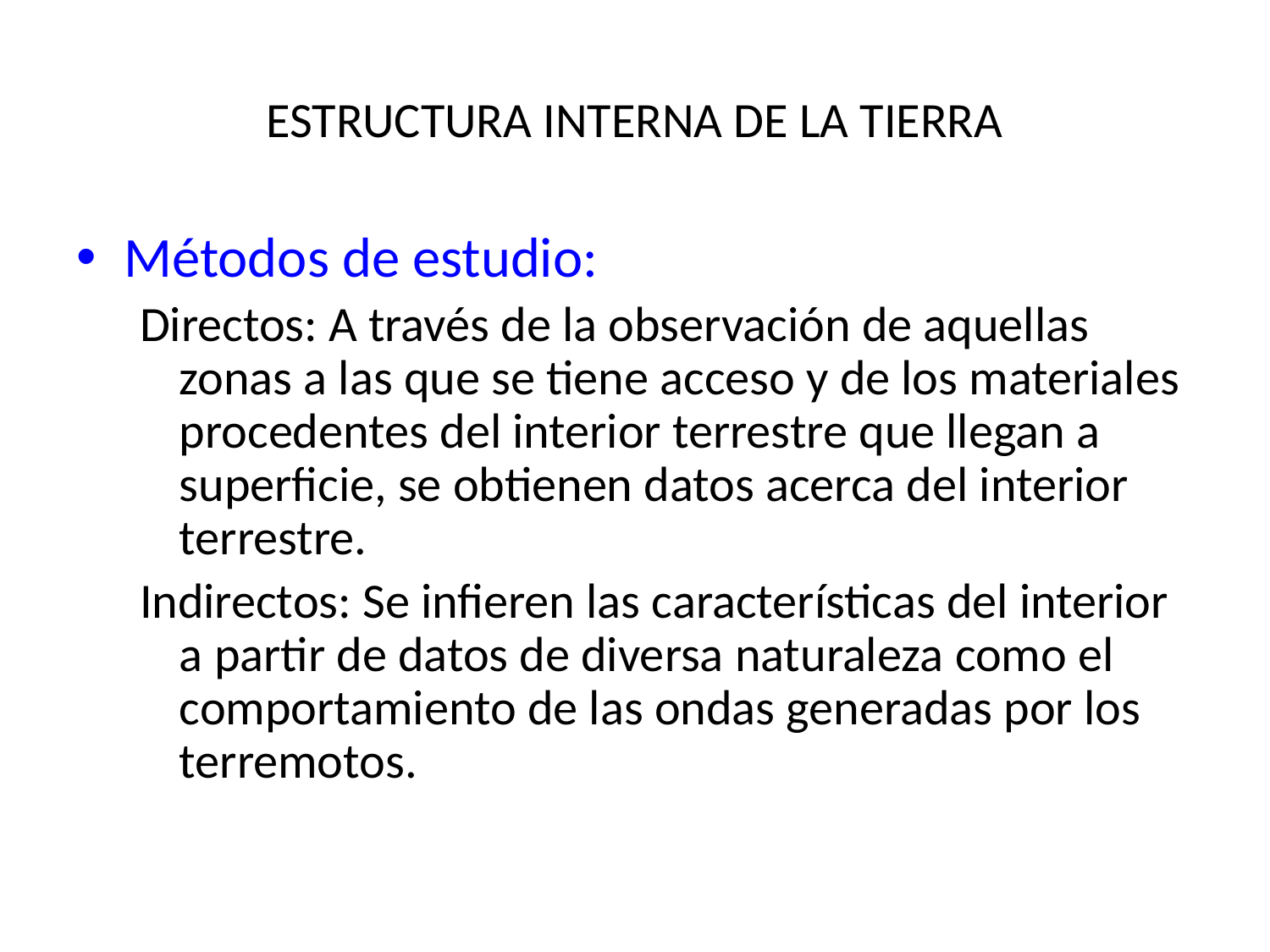

# ESTRUCTURA INTERNA DE LA TIERRA
Métodos de estudio:
Directos: A través de la observación de aquellas zonas a las que se tiene acceso y de los materiales procedentes del interior terrestre que llegan a superficie, se obtienen datos acerca del interior terrestre.
Indirectos: Se infieren las características del interior a partir de datos de diversa naturaleza como el comportamiento de las ondas generadas por los terremotos.